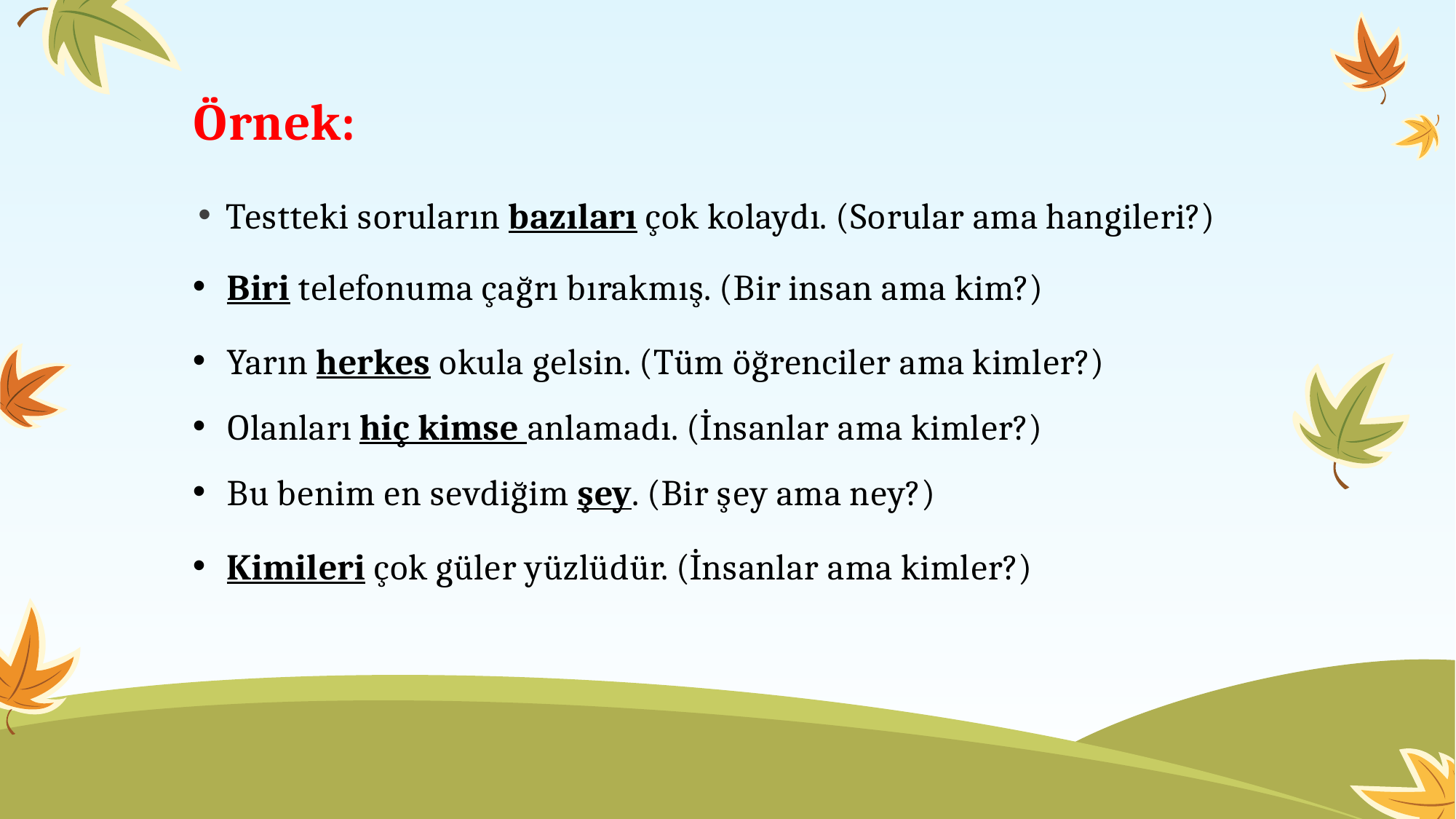

# Örnek:
Testteki soruların bazıları çok kolaydı. (Sorular ama hangileri?)
Biri telefonuma çağrı bırakmış. (Bir insan ama kim?)
Yarın herkes okula gelsin. (Tüm öğrenciler ama kimler?)
Olanları hiç kimse anlamadı. (İnsanlar ama kimler?)
Bu benim en sevdiğim şey. (Bir şey ama ney?)
Kimileri çok güler yüzlüdür. (İnsanlar ama kimler?)